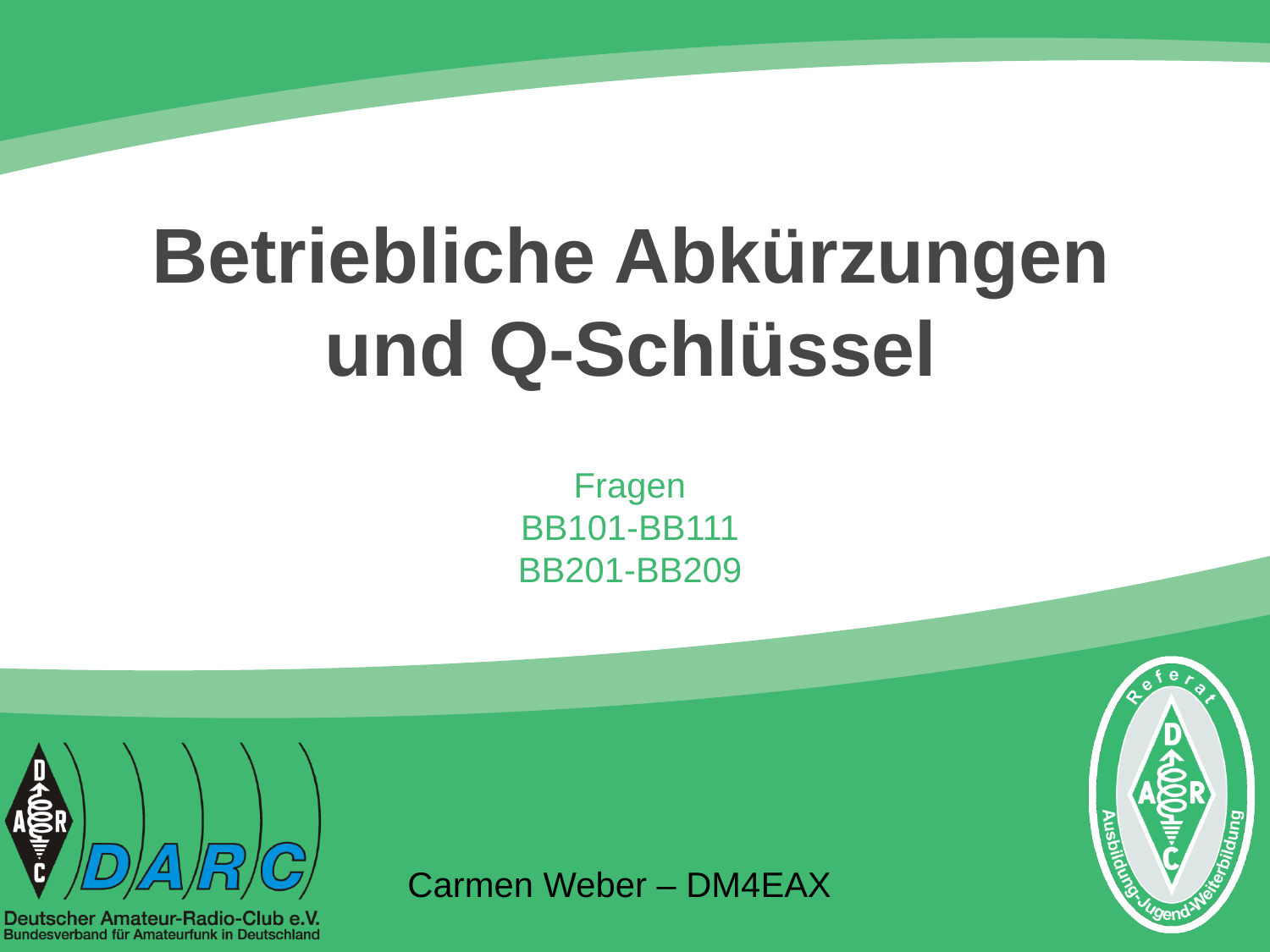

# Betriebliche Abkürzungen und Q-Schlüssel
Fragen
BB101-BB111
BB201-BB209
Carmen Weber – DM4EAX